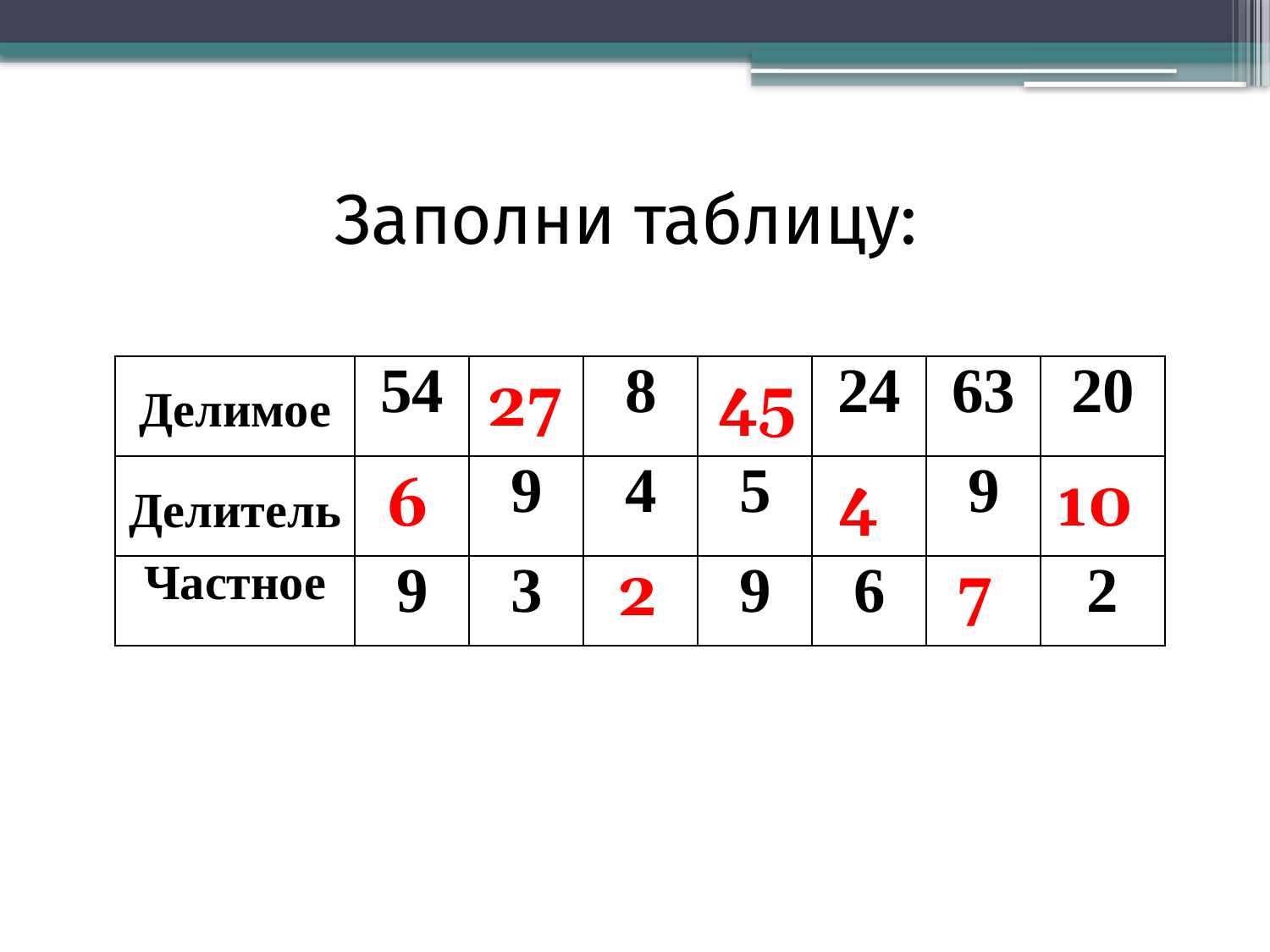

# Заполни таблицу:
| Делимое | 54 |  | 8 |  | 24 | 63 | 20 |
| --- | --- | --- | --- | --- | --- | --- | --- |
| Делитель |  | 9 | 4 | 5 |  | 9 |  |
| Частное | 9 | 3 |  | 9 | 6 |  | 2 |
27
45
6
4
10
2
7